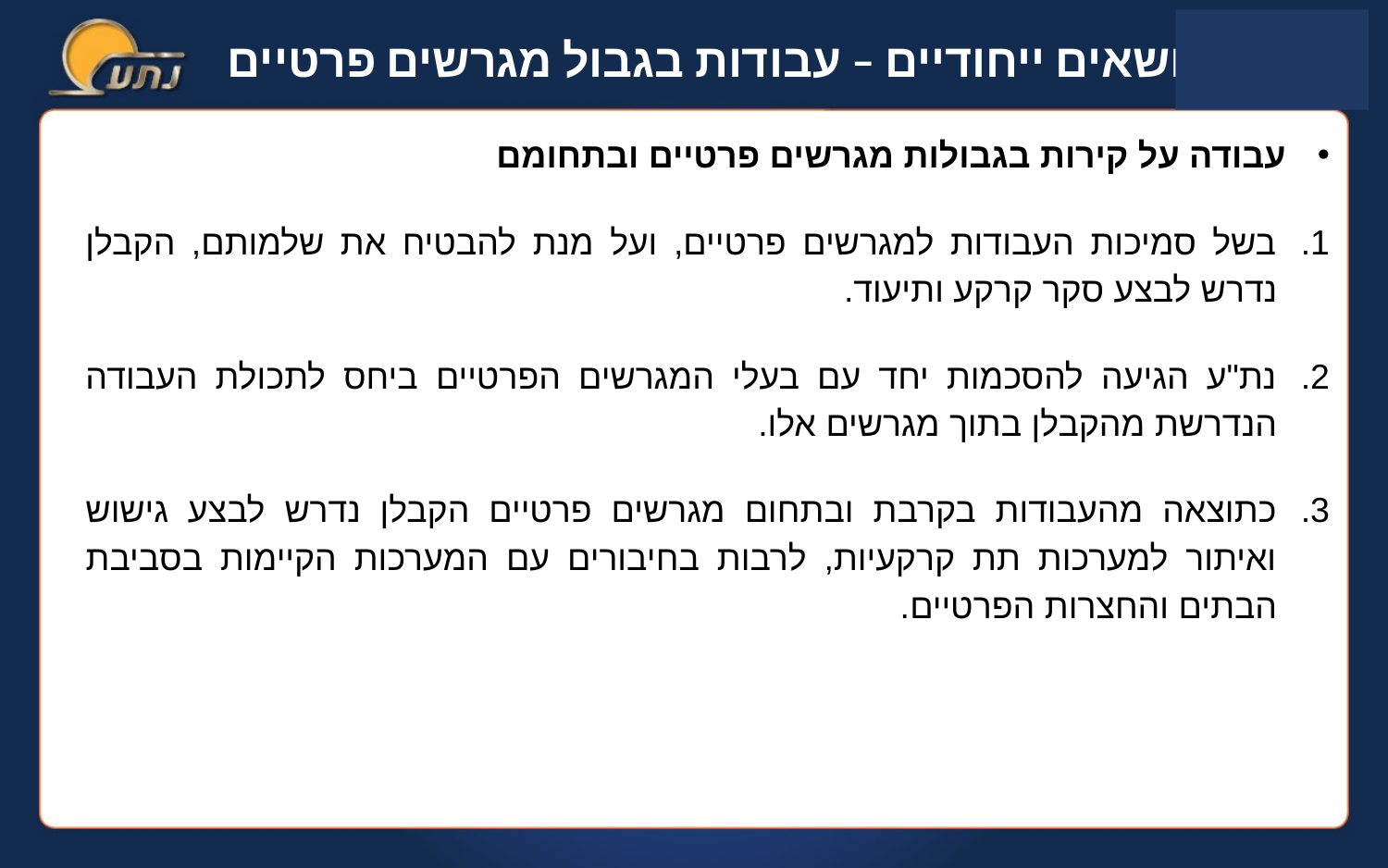

נושאים ייחודיים – עבודות בגבול מגרשים פרטיים
עבודה על קירות בגבולות מגרשים פרטיים ובתחומם
בשל סמיכות העבודות למגרשים פרטיים, ועל מנת להבטיח את שלמותם, הקבלן נדרש לבצע סקר קרקע ותיעוד.
נת"ע הגיעה להסכמות יחד עם בעלי המגרשים הפרטיים ביחס לתכולת העבודה הנדרשת מהקבלן בתוך מגרשים אלו.
כתוצאה מהעבודות בקרבת ובתחום מגרשים פרטיים הקבלן נדרש לבצע גישוש ואיתור למערכות תת קרקעיות, לרבות בחיבורים עם המערכות הקיימות בסביבת הבתים והחצרות הפרטיים.